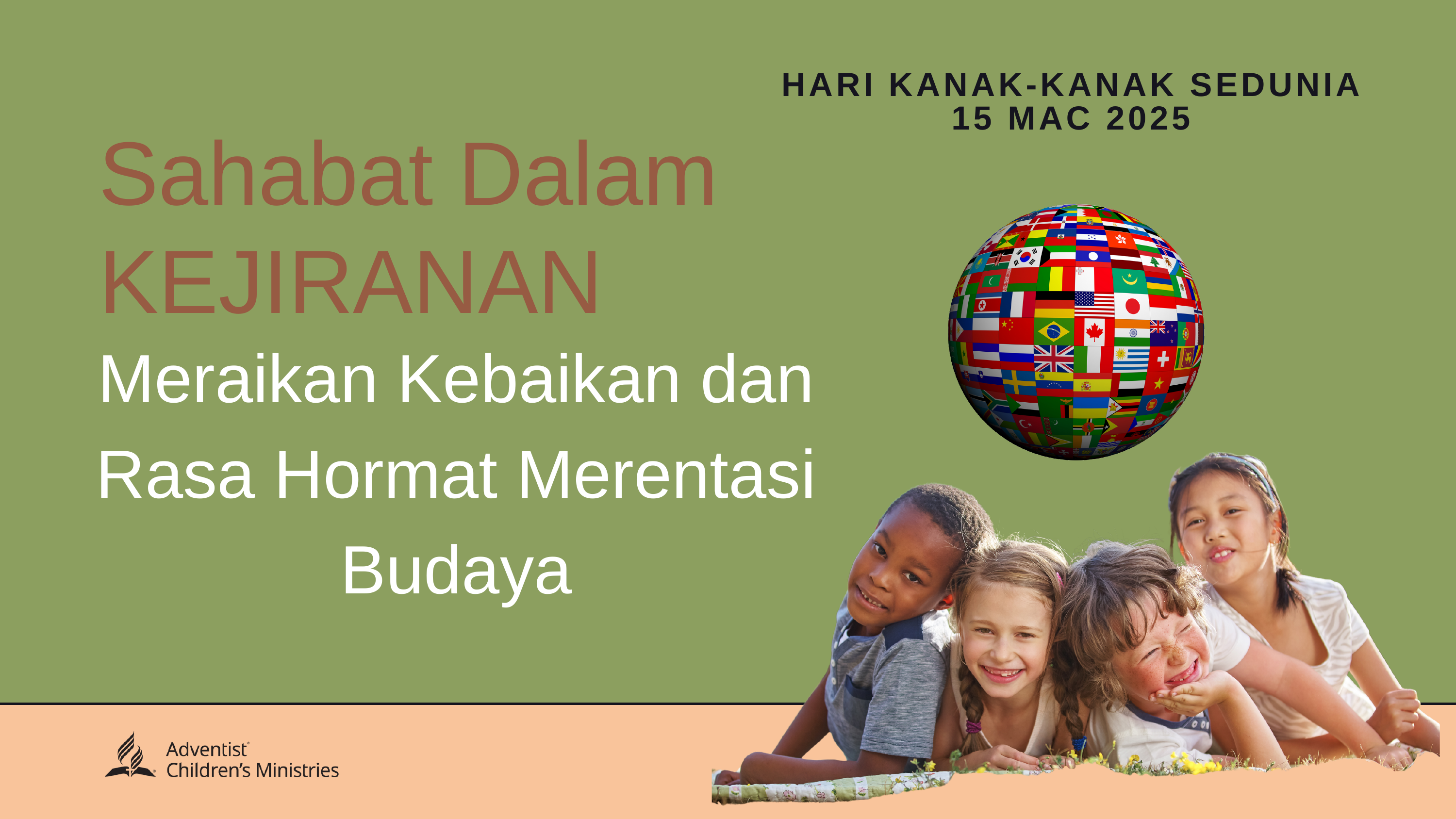

HARI KANAK-KANAK SEDUNIA
15 MAC 2025
Sahabat Dalam KEJIRANAN

Meraikan Kebaikan dan
Rasa Hormat Merentasi Budaya